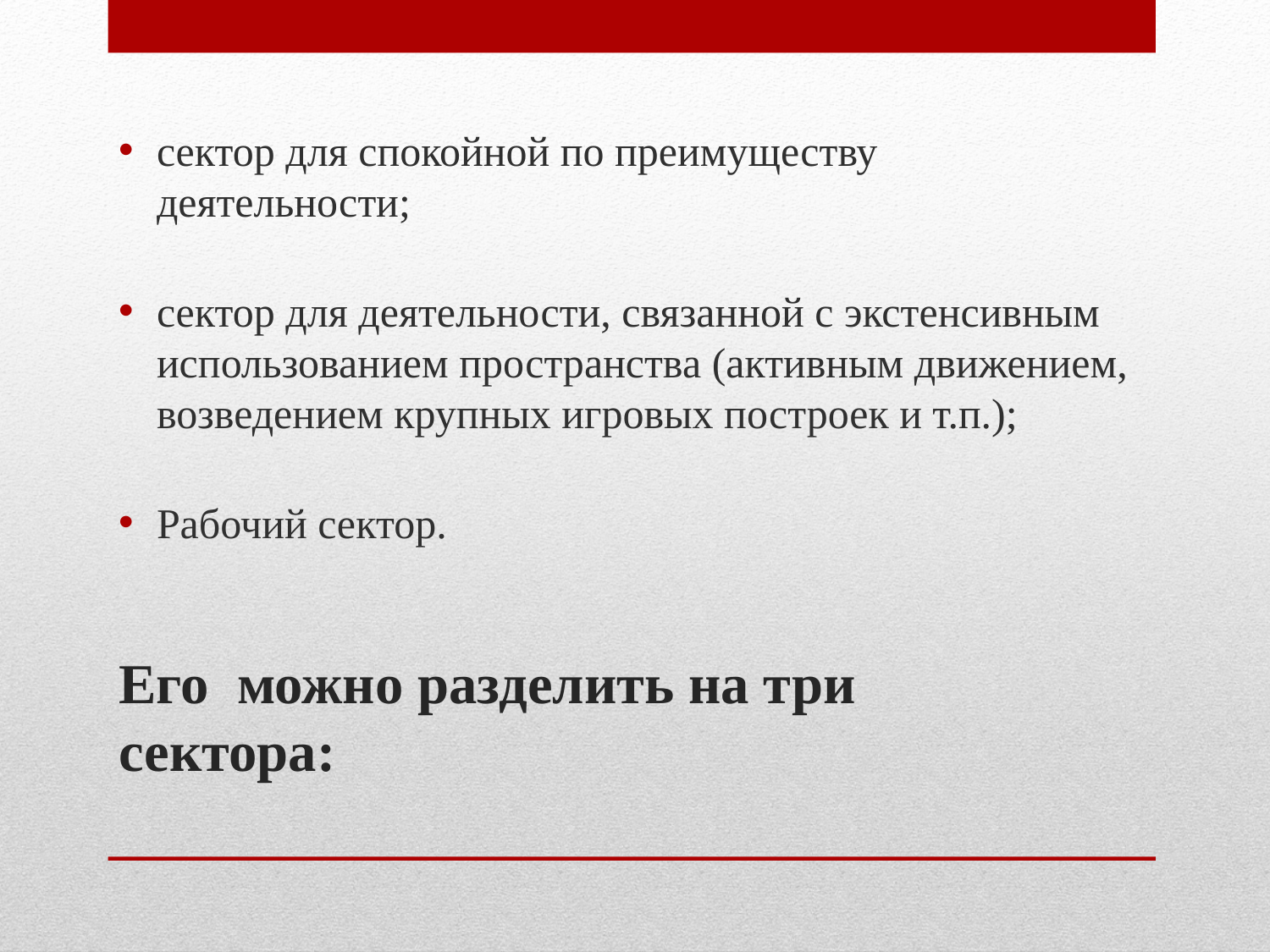

сектор для спокойной по преимуществу деятельности;
сектор для деятельности, связанной с экстенсивным использованием пространства (активным движением, возведением крупных игровых построек и т.п.);
Рабочий сектор.

# Его  можно разделить на три сектора: